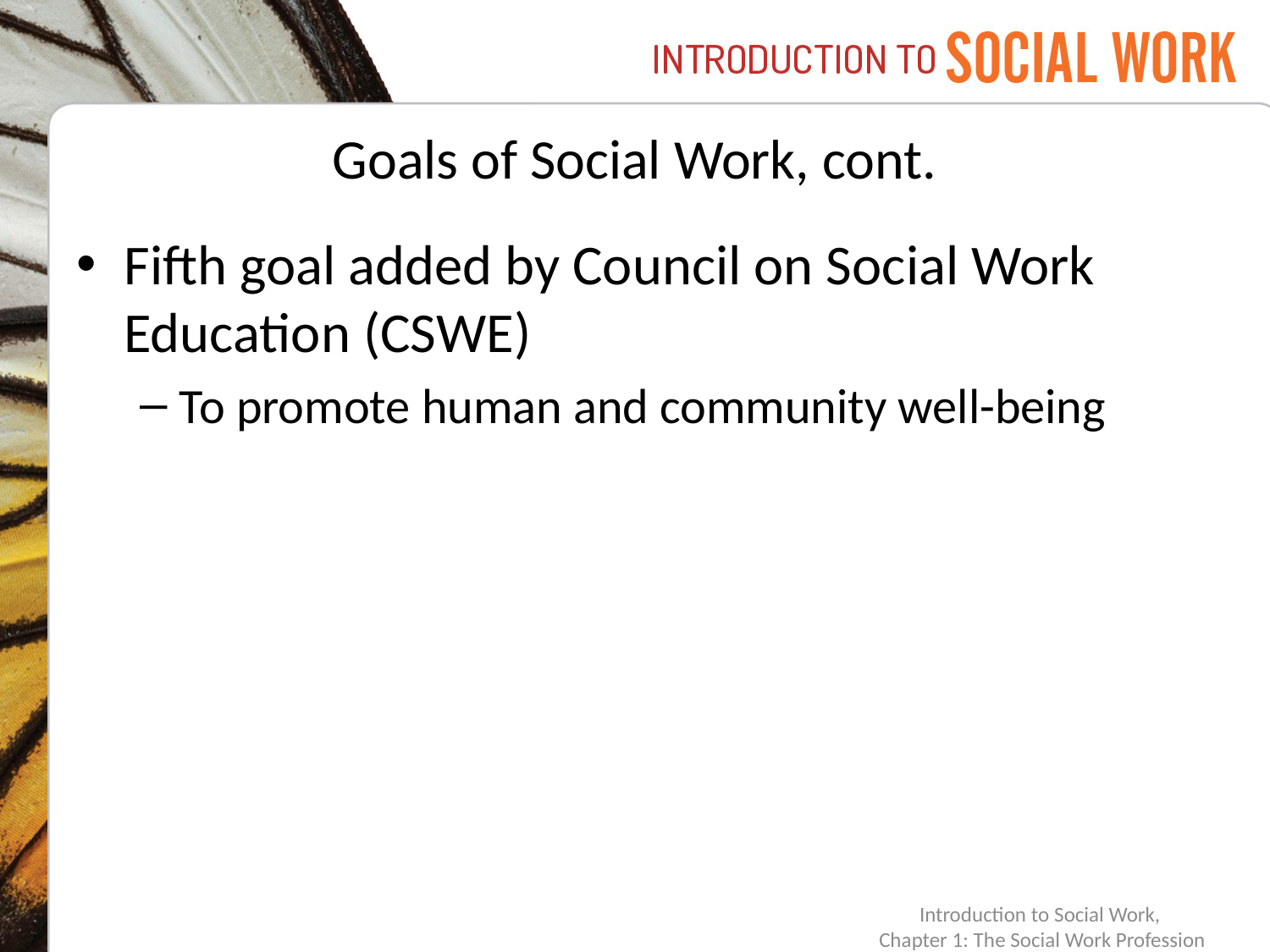

# Goals of Social Work, cont.
Fifth goal added by Council on Social Work Education (CSWE)
To promote human and community well-being

Introduction to Social Work,
Chapter 1: The Social Work Profession